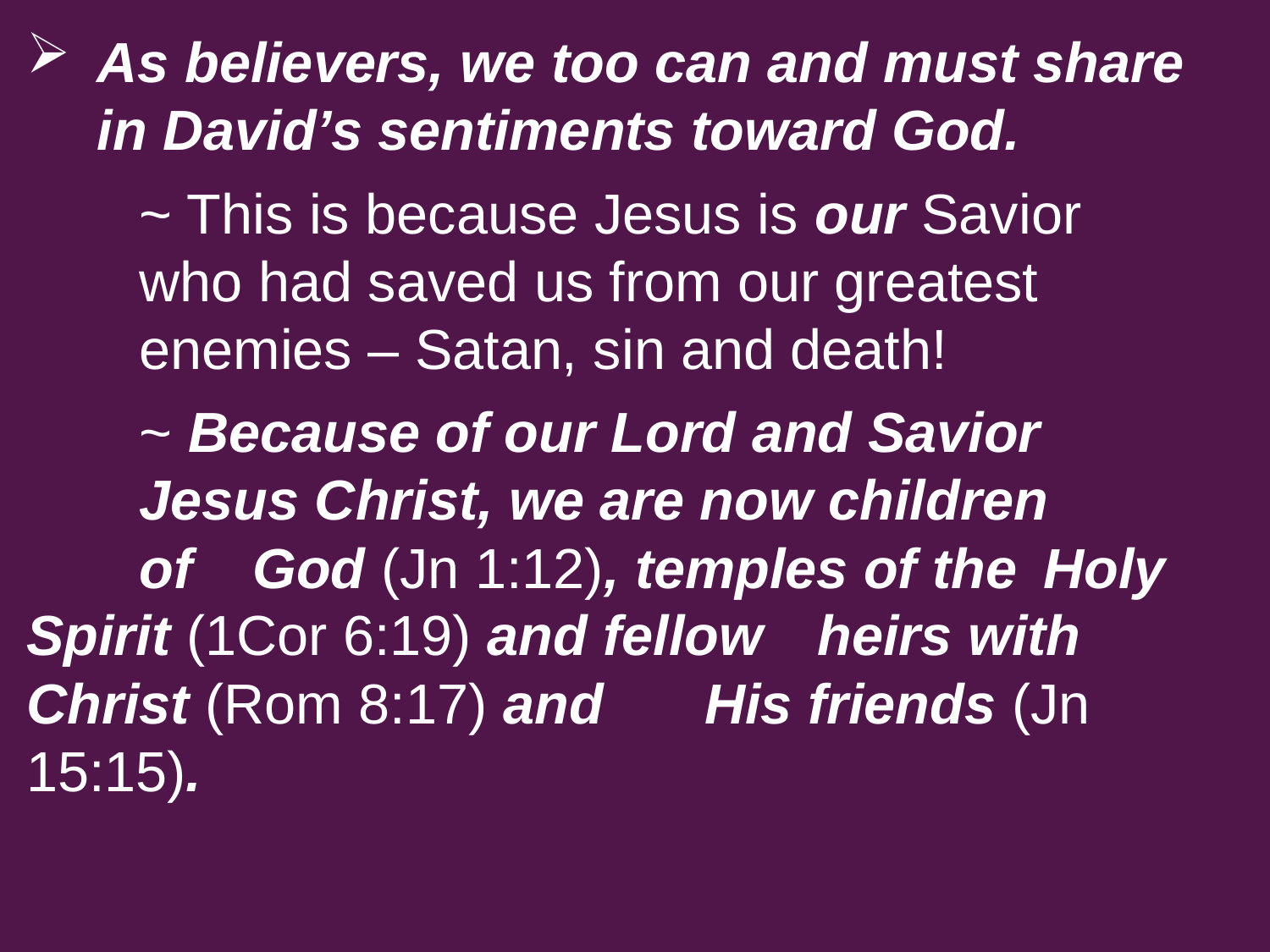

As believers, we too can and must share in David’s sentiments toward God.
		~ This is because Jesus is our Savior 					who had saved us from our greatest 					enemies – Satan, sin and death!
	~ Because of our Lord and Savior 				Jesus Christ, we are now children    			of 	God (Jn 1:12), temples of the 				Holy Spirit (1Cor 6:19) and fellow 				heirs with Christ (Rom 8:17) and   				His friends (Jn 15:15).